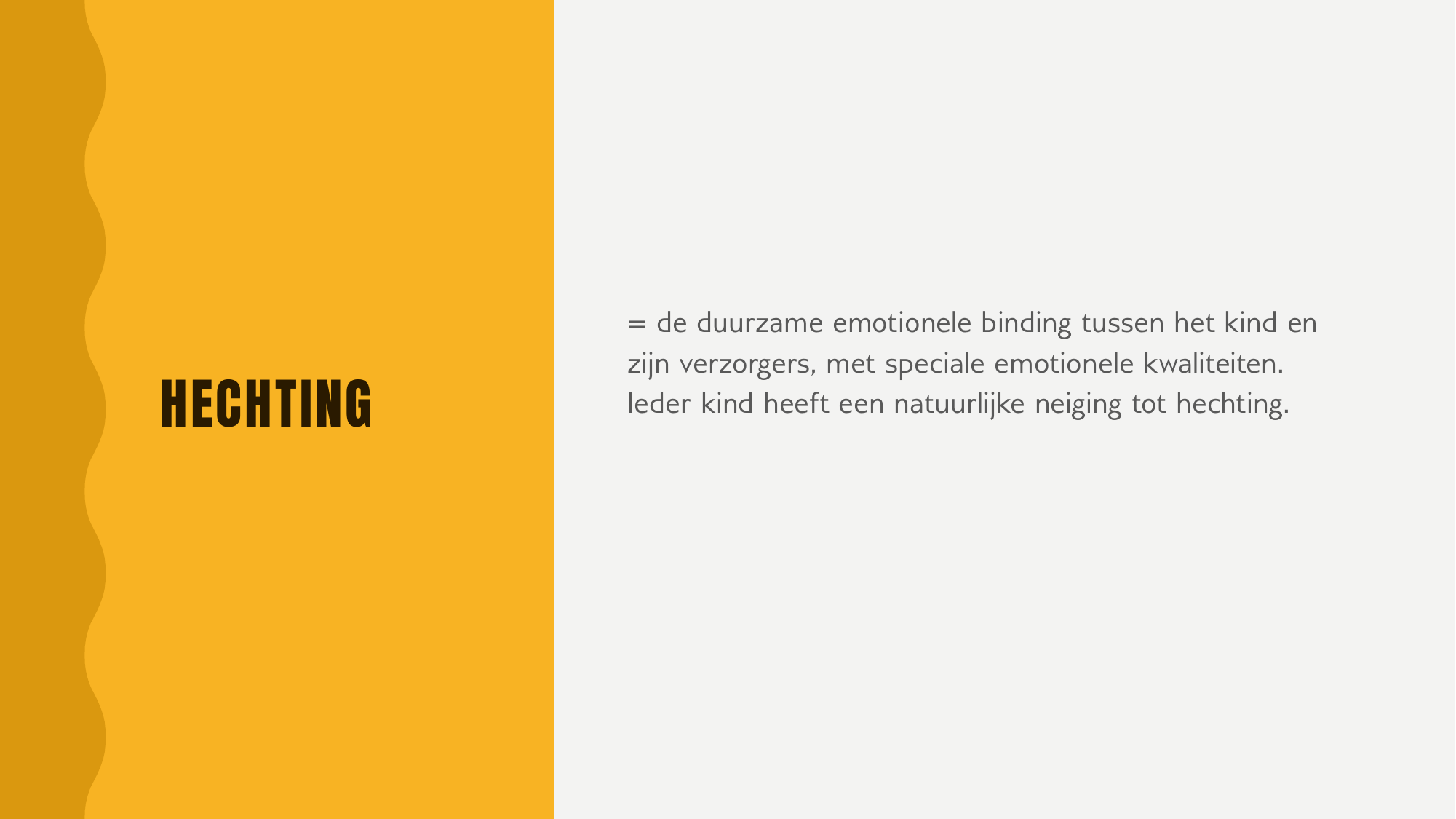

# Hechting
= de duurzame emotionele binding tussen het kind en zijn verzorgers, met speciale emotionele kwaliteiten. Ieder kind heeft een natuurlijke neiging tot hechting.